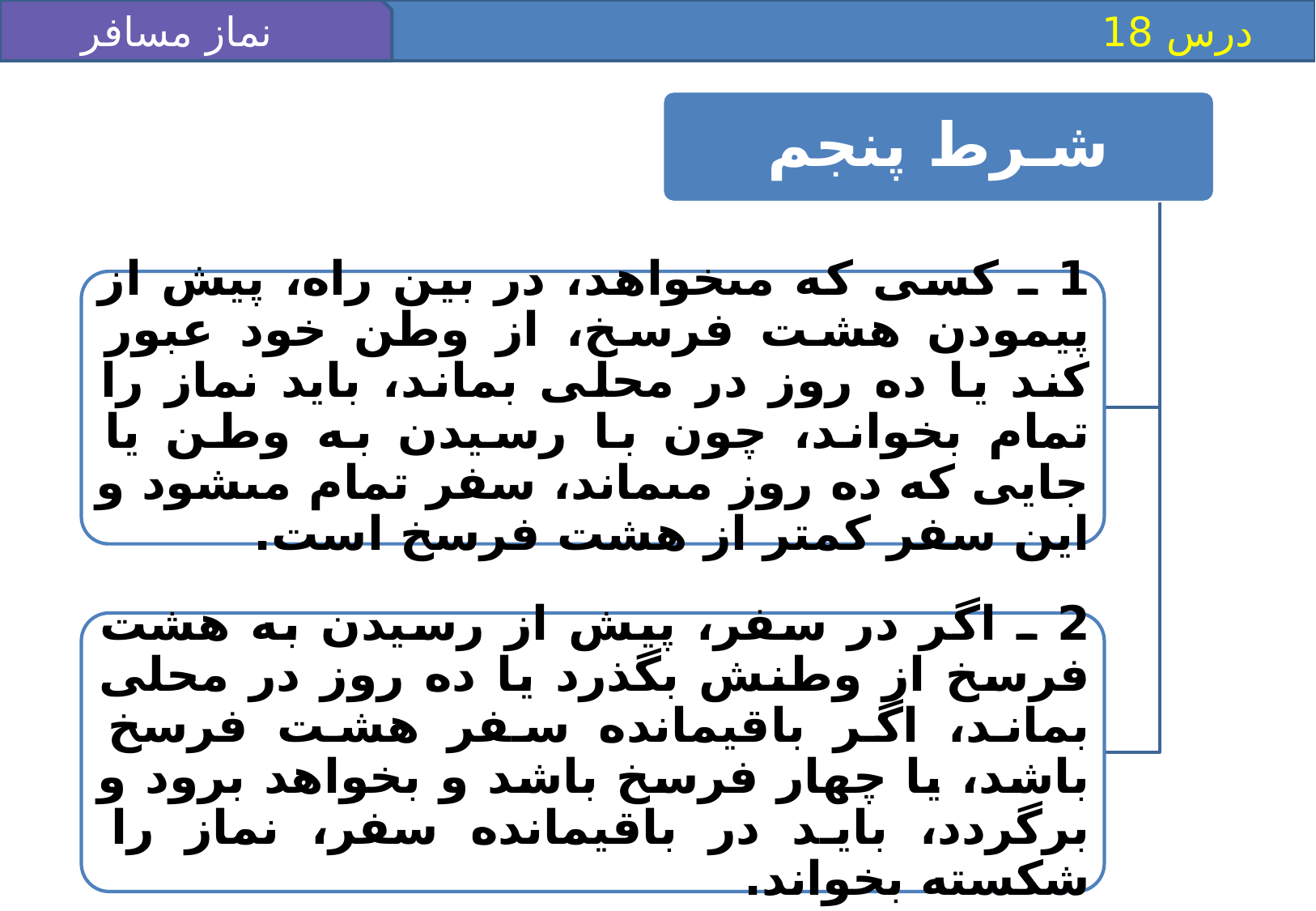

نماز مسافر (1)
 درس 18
شـرط پنجم

1 ـ كسى كه مى‏خواهد، در بين راه، پيش از پيمودن هشت فرسخ، از وطن خود عبور كند يا ده روز در محلى بماند، بايد نماز را تمام بخواند، چون با رسيدن به وطن يا جايى كه ده روز مى‏ماند، سفر تمام مى‏شود و اين سفر كمتر از هشت فرسخ است.
2 ـ اگر در سفر، پيش از رسيدن به هشت فرسخ از وطنش بگذرد يا ده روز در محلى بماند، اگر باقيمانده سفر هشت فرسخ باشد، يا چهار فرسخ باشد و بخواهد برود و برگردد، بايد در باقيمانده سفر، نماز را شكسته بخواند.